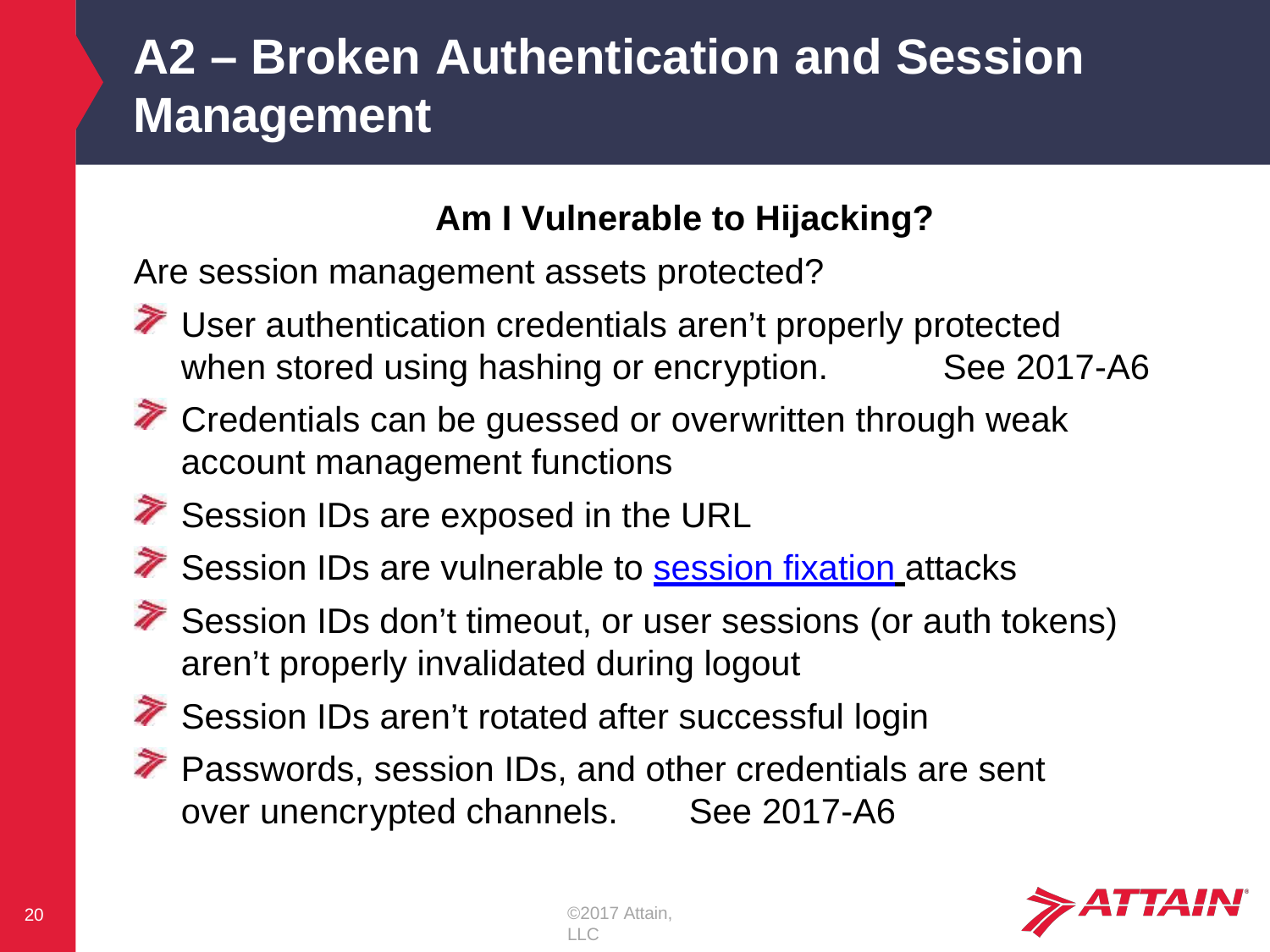

# A2 – Broken Authentication and Session
Management
Am I Vulnerable to Hijacking?

Are session management assets protected?

User authentication credentials aren’t properly protected when stored using hashing or encryption.	See 2017-A6

Credentials can be guessed or overwritten through weak account management functions

Session IDs are exposed in the URL

Session IDs are vulnerable to session fixation attacks

Session IDs don’t timeout, or user sessions (or auth tokens) aren’t properly invalidated during logout

Session IDs aren’t rotated after successful login

Passwords, session IDs, and other credentials are sent over unencrypted channels.	See 2017-A6

©2017 Attain, LLC
20